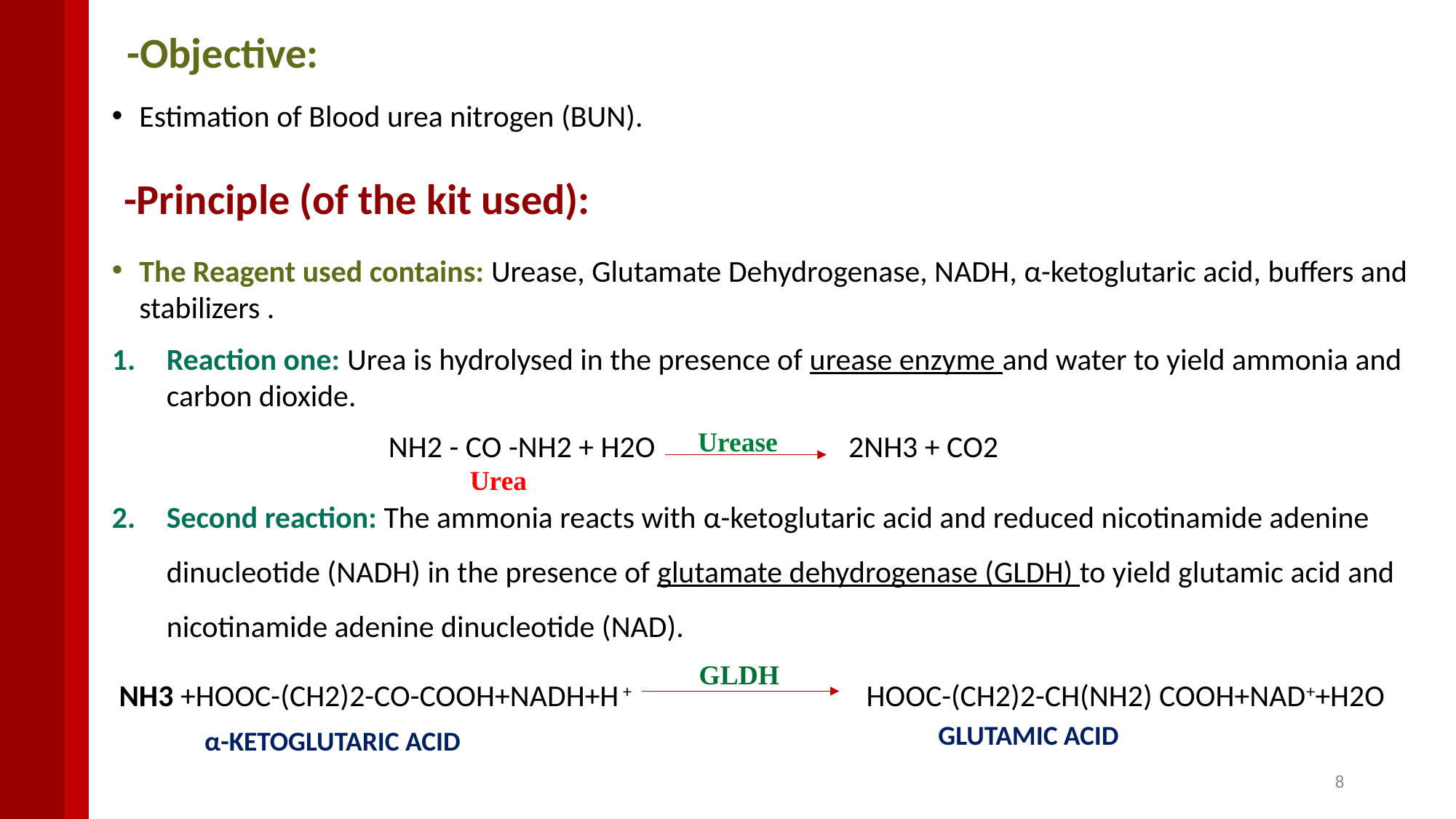

# -Objective:
Estimation of Blood urea nitrogen (BUN).

The Reagent used contains: Urease, Glutamate Dehydrogenase, NADH, α-ketoglutaric acid, buffers and stabilizers .
Reaction one: Urea is hydrolysed in the presence of urease enzyme and water to yield ammonia and carbon dioxide.
                                        NH2 - CO -NH2 + H2O                            2NH3 + CO2
Second reaction: The ammonia reacts with α-ketoglutaric acid and reduced nicotinamide adenine dinucleotide (NADH) in the presence of glutamate dehydrogenase (GLDH) to yield glutamic acid and nicotinamide adenine dinucleotide (NAD).
 NH3 +HOOC-(CH2)2-CO-COOH+NADH+H +                                  HOOC-(CH2)2-CH(NH2) COOH+NAD++H2O

-Principle (of the kit used):
Urease
Urea
GLDH
GLUTAMIC ACID
 α-KETOGLUTARIC ACID
8